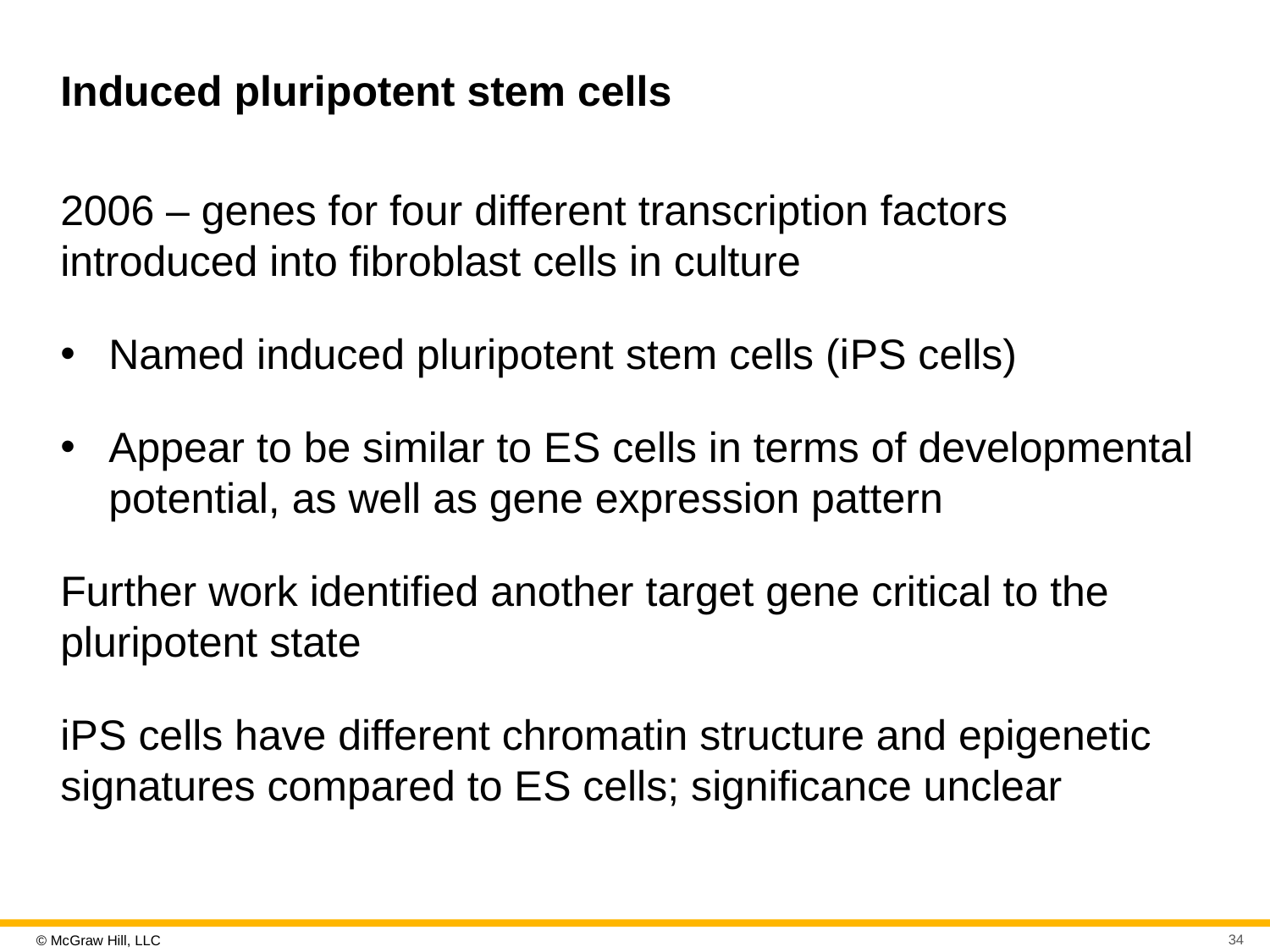

# Induced pluripotent stem cells
2006 – genes for four different transcription factors introduced into fibroblast cells in culture
Named induced pluripotent stem cells (i P S cells)
Appear to be similar to E S cells in terms of developmental potential, as well as gene expression pattern
Further work identified another target gene critical to the pluripotent state
i P S cells have different chromatin structure and epigenetic signatures compared to E S cells; significance unclear
34